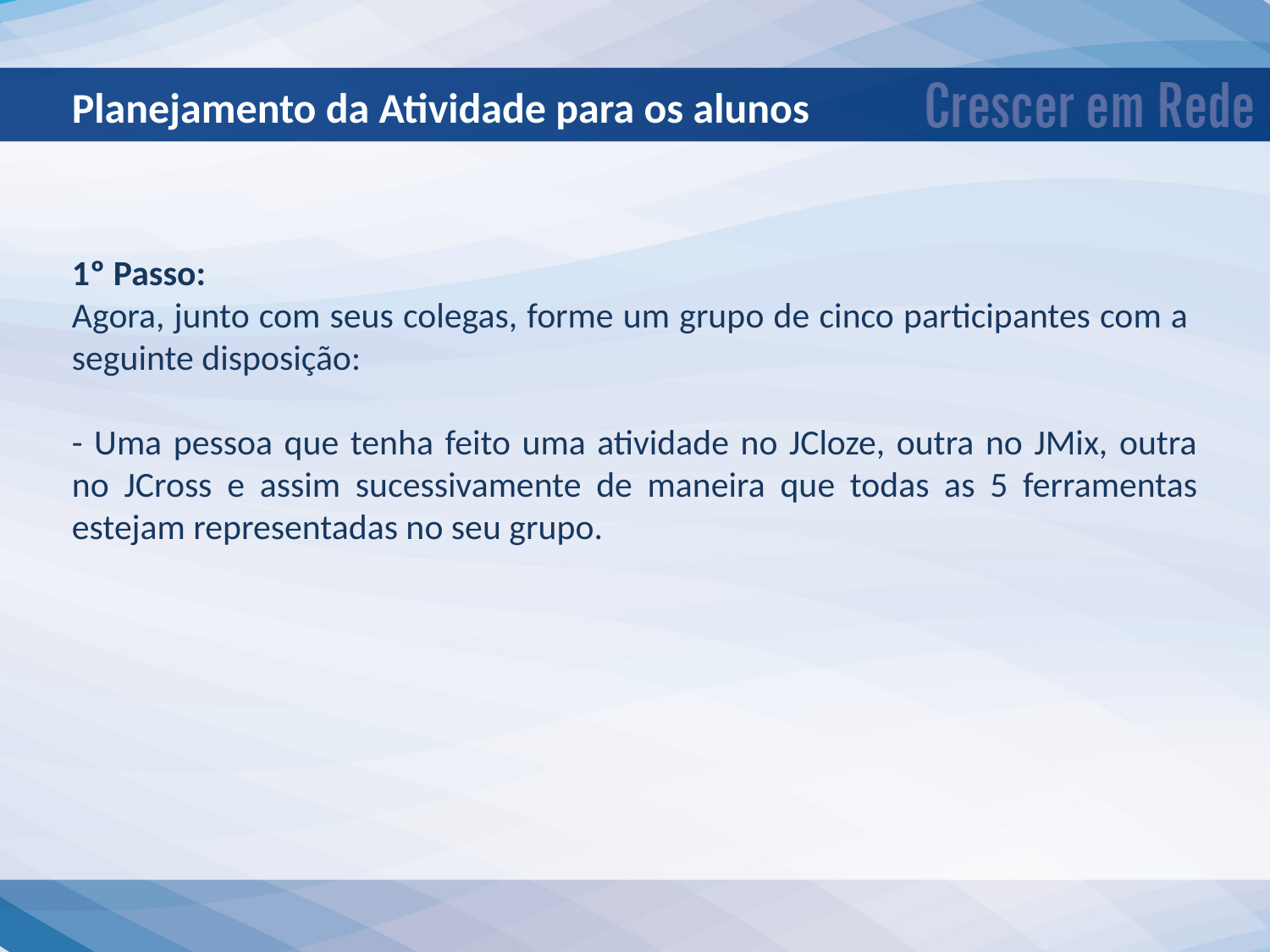

Planejamento da Atividade para os alunos

1º Passo:
Agora, junto com seus colegas, forme um grupo de cinco participantes com a  seguinte disposição:

- Uma pessoa que tenha feito uma atividade no JCloze, outra no JMix, outra no JCross e assim sucessivamente de maneira que todas as 5 ferramentas estejam representadas no seu grupo.